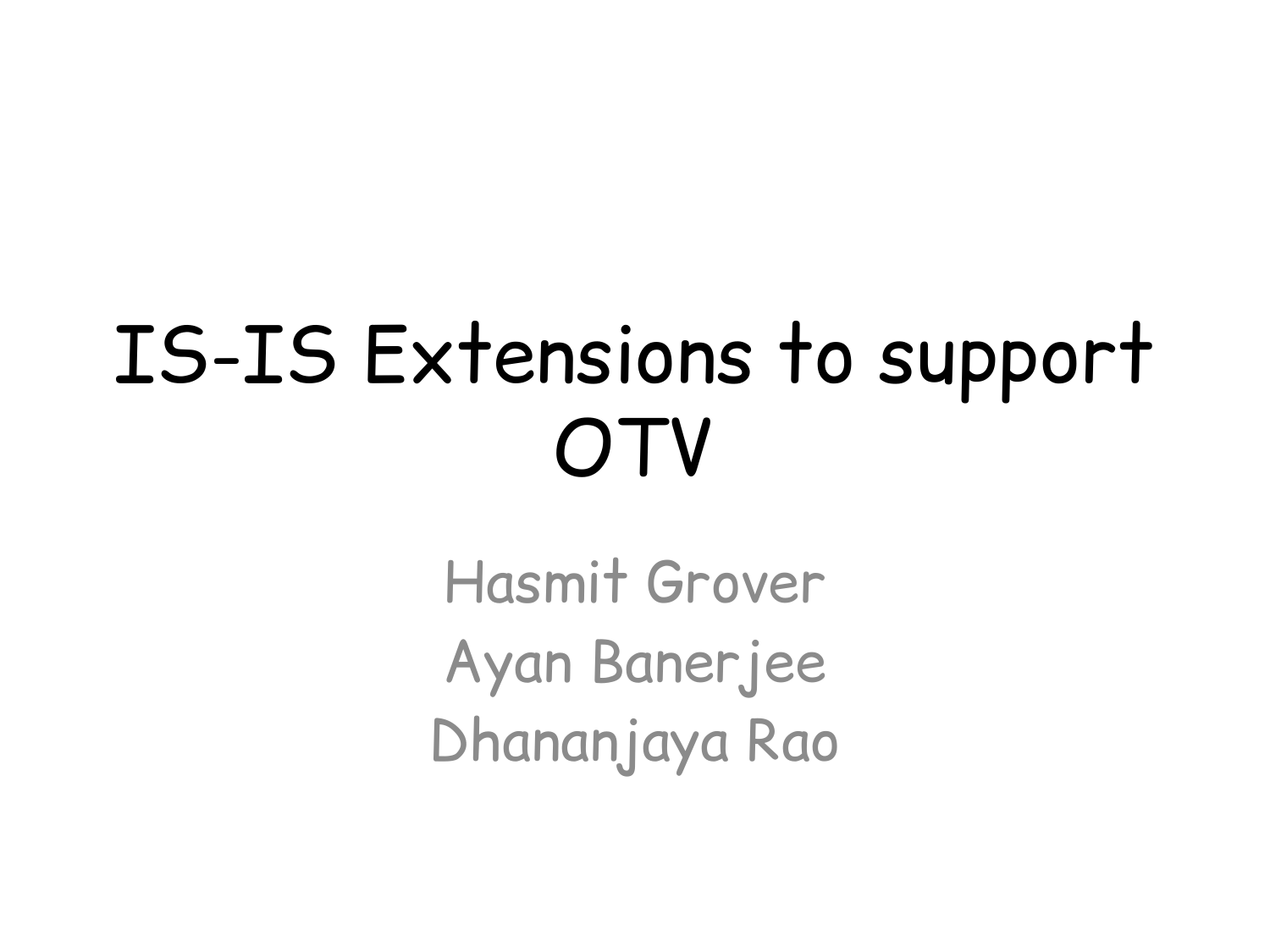

# IS-IS Extensions to support OTV
Hasmit Grover
Ayan Banerjee
Dhananjaya Rao